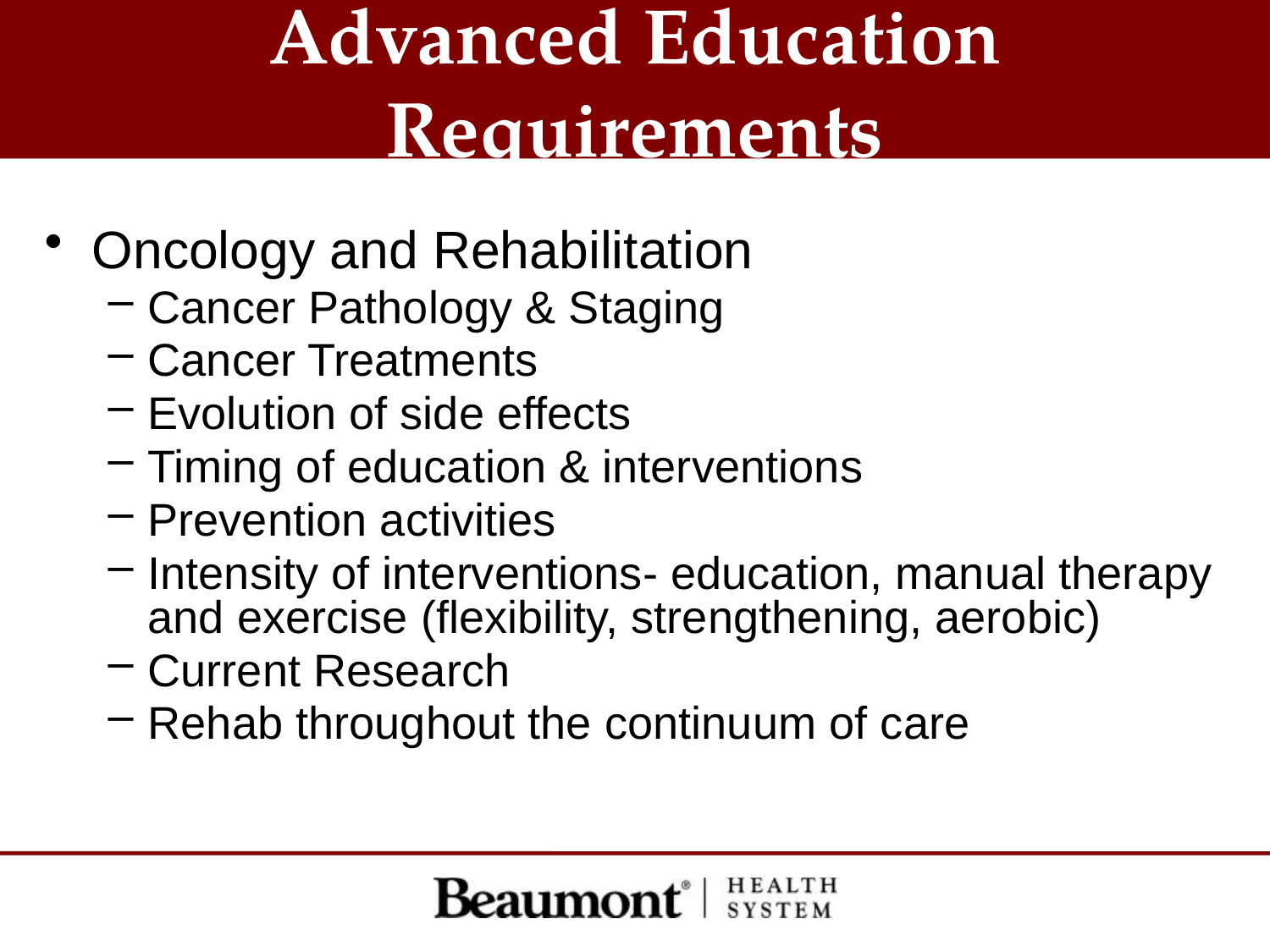

Advanced Education Requirements
Oncology and Rehabilitation
Cancer Pathology & Staging
Cancer Treatments
Evolution of side effects
Timing of education & interventions
Prevention activities
Intensity of interventions- education, manual therapy and exercise (flexibility, strengthening, aerobic)
Current Research
Rehab throughout the continuum of care